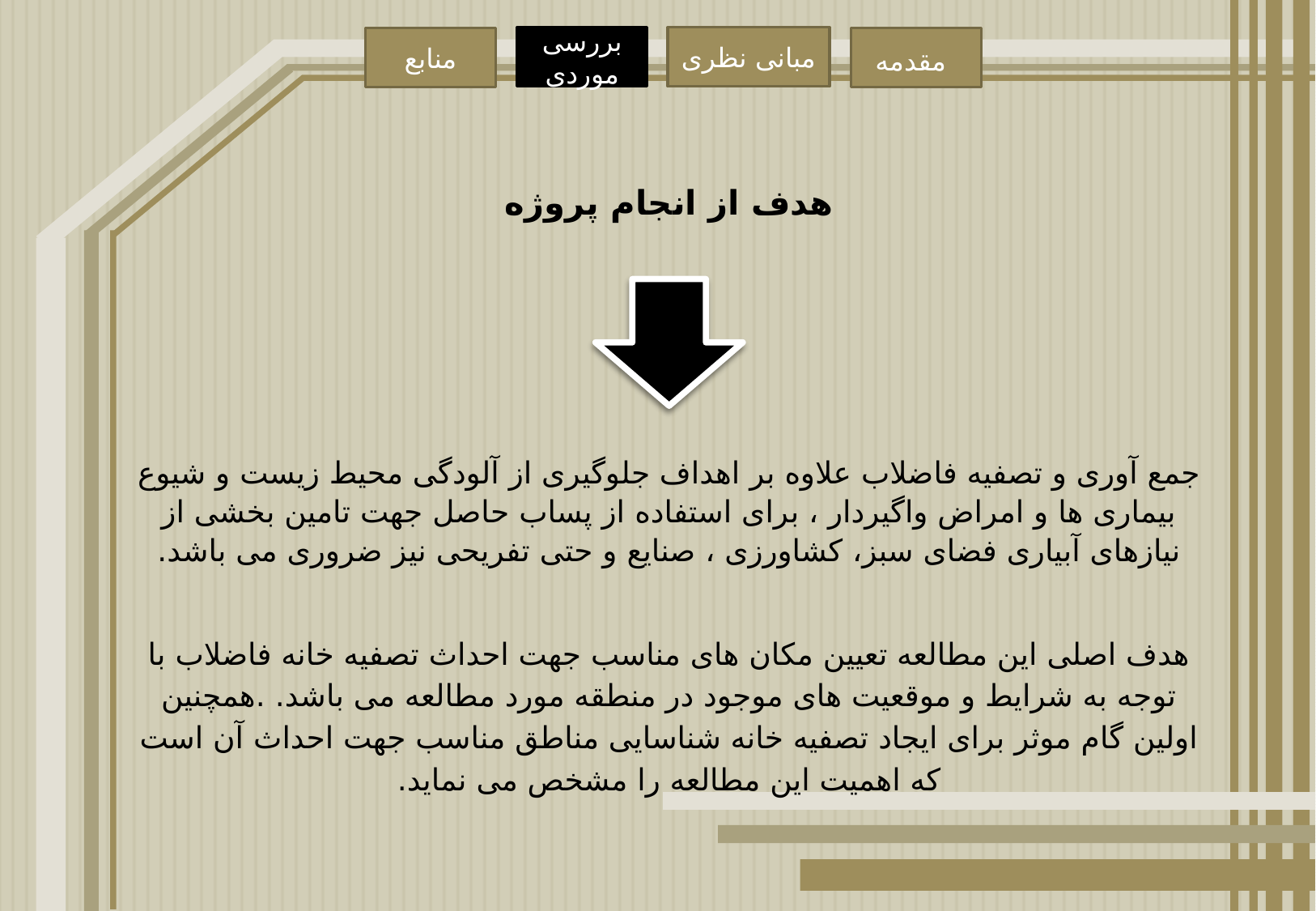

بررسی موردی
مبانی نظری
منابع
مقدمه

هدف از انجام پروژه

جمع آوری و تصفیه فاضلاب علاوه بر اهداف جلوگیری از آلودگی محیط زیست و شیوع بیماری ها و امراض واگیردار ، برای استفاده از پساب حاصل جهت تامین بخشی از نیازهای آبیاری فضای سبز، کشاورزی ، صنایع و حتی تفریحی نیز ضروری می باشد.

هدف اصلی اين مطالعه تعيين مكان های مناسب جهت احداث تصفيه خانه فاضلاب با توجه به شرايط و موقعيت های موجود در منطقه مورد مطالعه می باشد. .همچنين اولين گام موثر برای ايجاد تصفيه خانه شناسايی مناطق مناسب جهت احداث آن است كه اهميت اين مطالعه را مشخص می نمايد.